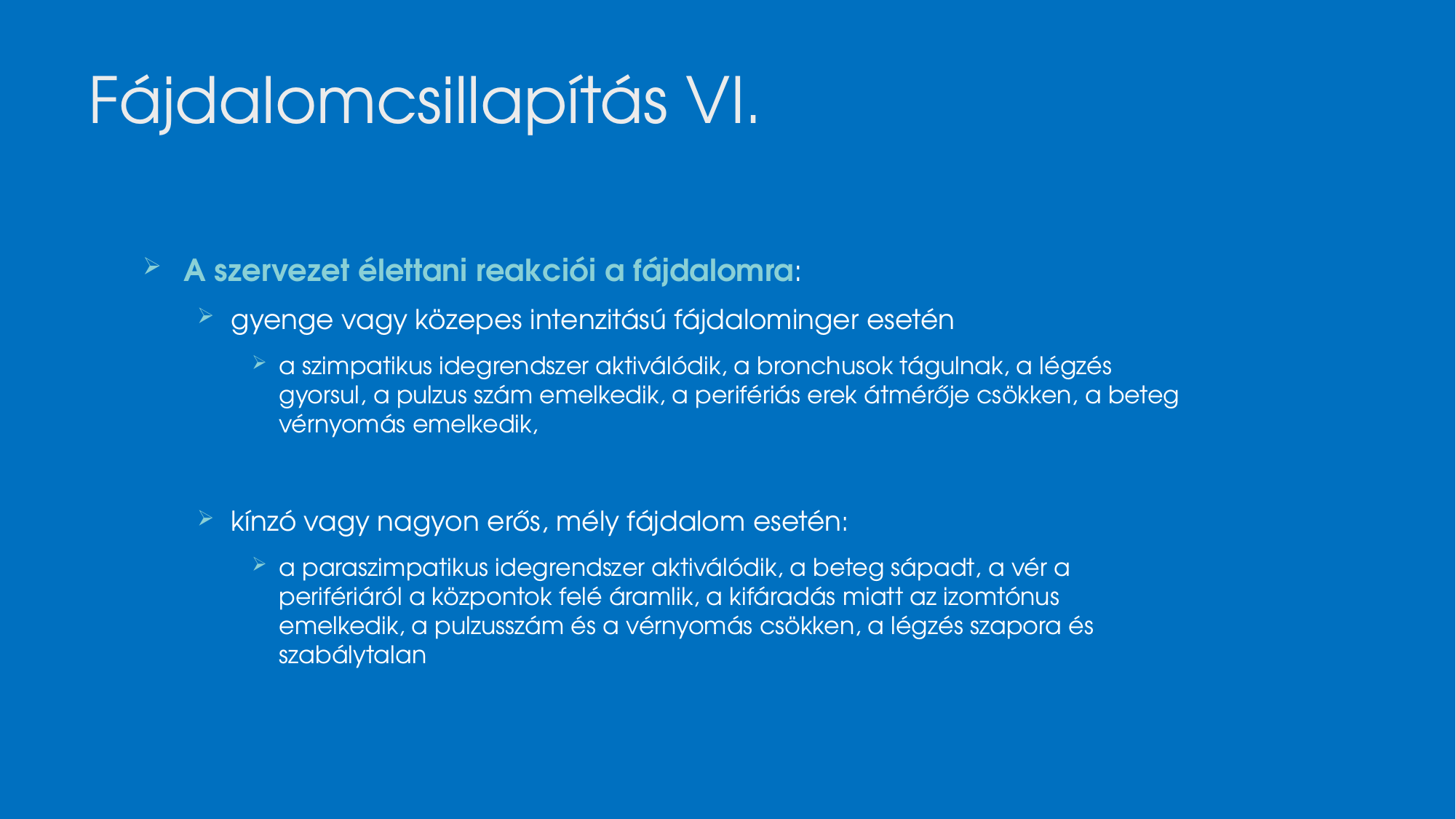

# Fájdalomcsillapítás VI.
A szervezet élettani reakciói a fájdalomra:
gyenge vagy közepes intenzitású fájdalominger esetén
a szimpatikus idegrendszer aktiválódik, a bronchusok tágulnak, a légzés gyorsul, a pulzus szám emelkedik, a perifériás erek átmérője csökken, a beteg vérnyomás emelkedik,

kínzó vagy nagyon erős, mély fájdalom esetén:
a paraszimpatikus idegrendszer aktiválódik, a beteg sápadt, a vér a perifériáról a központok felé áramlik, a kifáradás miatt az izomtónus emelkedik, a pulzusszám és a vérnyomás csökken, a légzés szapora és szabálytalan